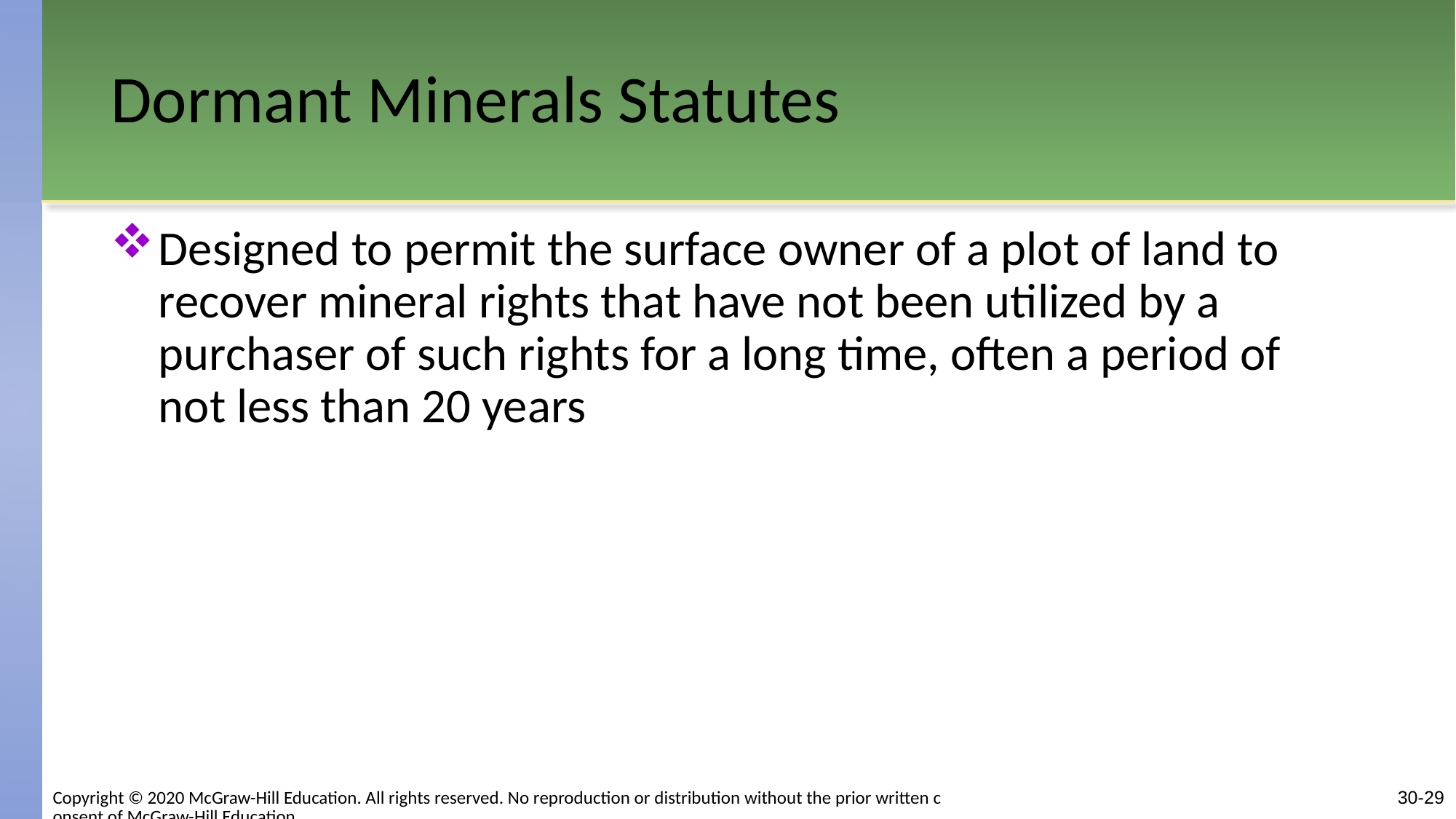

# Dormant Minerals Statutes
Designed to permit the surface owner of a plot of land to recover mineral rights that have not been utilized by a purchaser of such rights for a long time, often a period of not less than 20 years
Copyright © 2020 McGraw-Hill Education. All rights reserved. No reproduction or distribution without the prior written consent of McGraw-Hill Education.
30-29